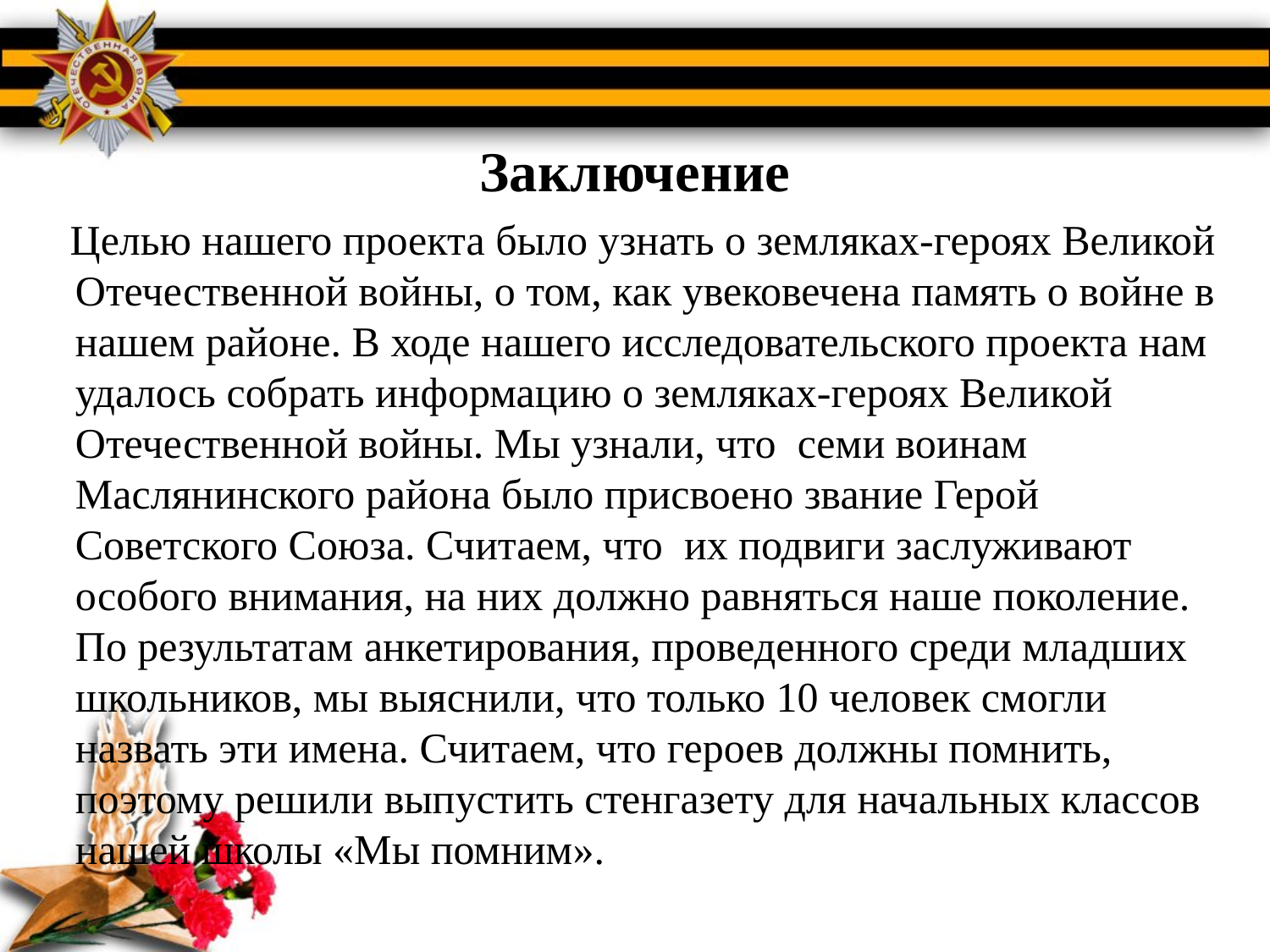

# Заключение
    Целью нашего проекта было узнать о земляках-героях Великой Отечественной войны, о том, как увековечена память о войне в нашем районе. В ходе нашего исследовательского проекта нам удалось собрать информацию о земляках-героях Великой Отечественной войны. Мы узнали, что  семи воинам Маслянинского района было присвоено звание Герой Советского Союза. Считаем, что  их подвиги заслуживают особого внимания, на них должно равняться наше поколение.  По результатам анкетирования, проведенного среди младших школьников, мы выяснили, что только 10 человек смогли назвать эти имена. Считаем, что героев должны помнить, поэтому решили выпустить стенгазету для начальных классов нашей школы «Мы помним».